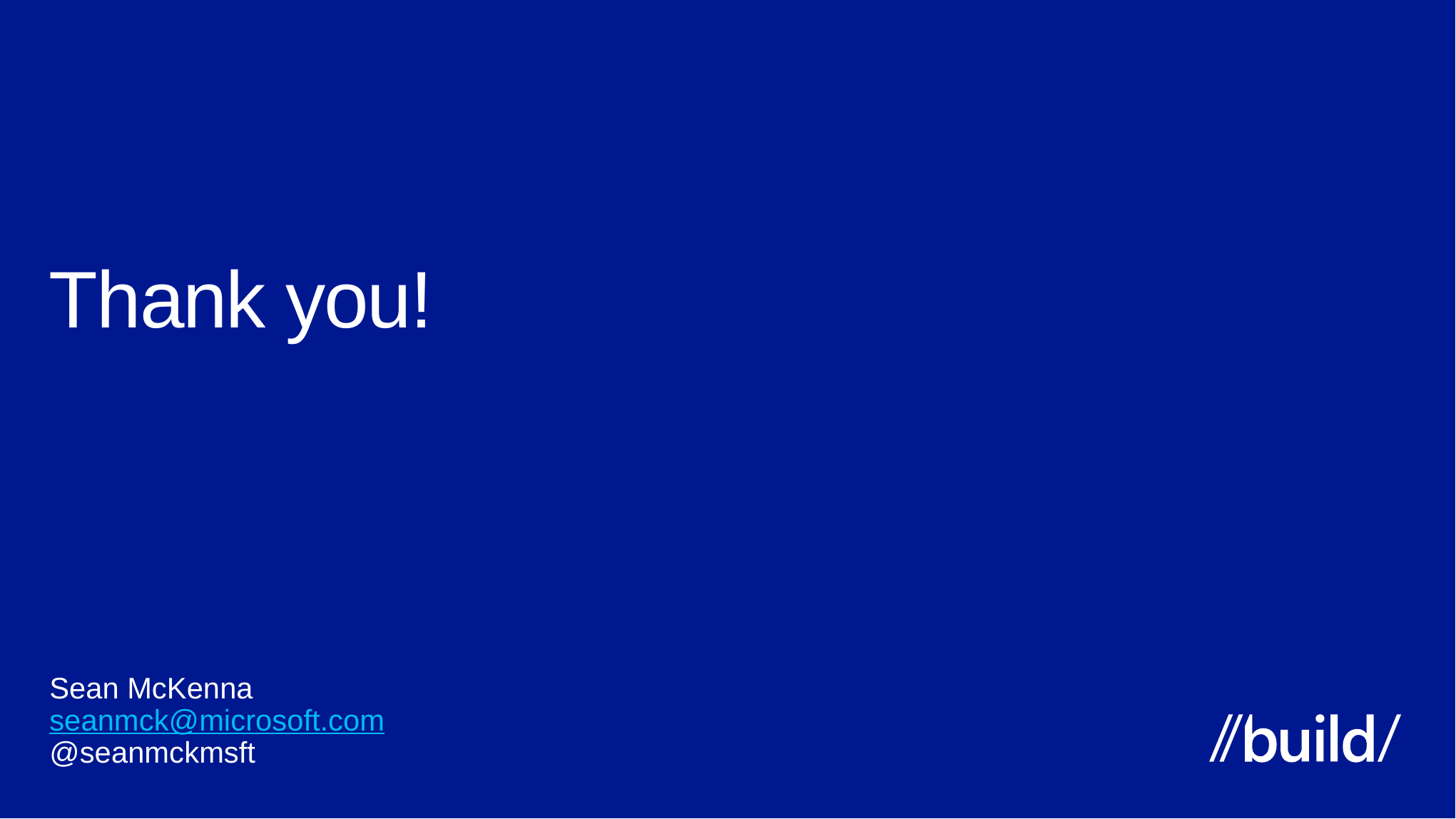

# Thank you!
Sean McKenna
seanmck@microsoft.com
@seanmckmsft